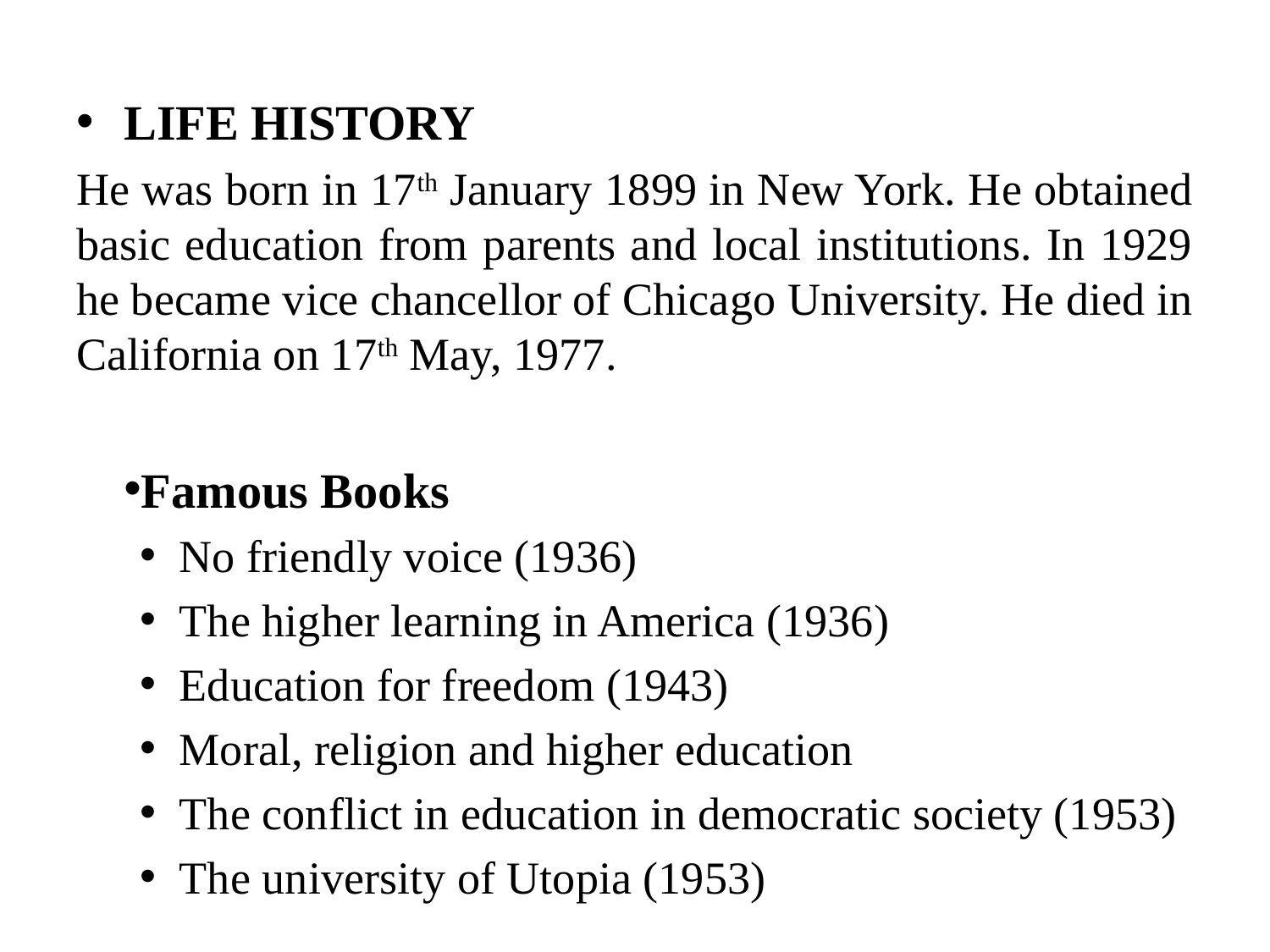

LIFE HISTORY
He was born in 17th January 1899 in New York. He obtained basic education from parents and local institutions. In 1929 he became vice chancellor of Chicago University. He died in California on 17th May, 1977.

Famous Books
No friendly voice (1936)
The higher learning in America (1936)
Education for freedom (1943)
Moral, religion and higher education
The conflict in education in democratic society (1953)
The university of Utopia (1953)